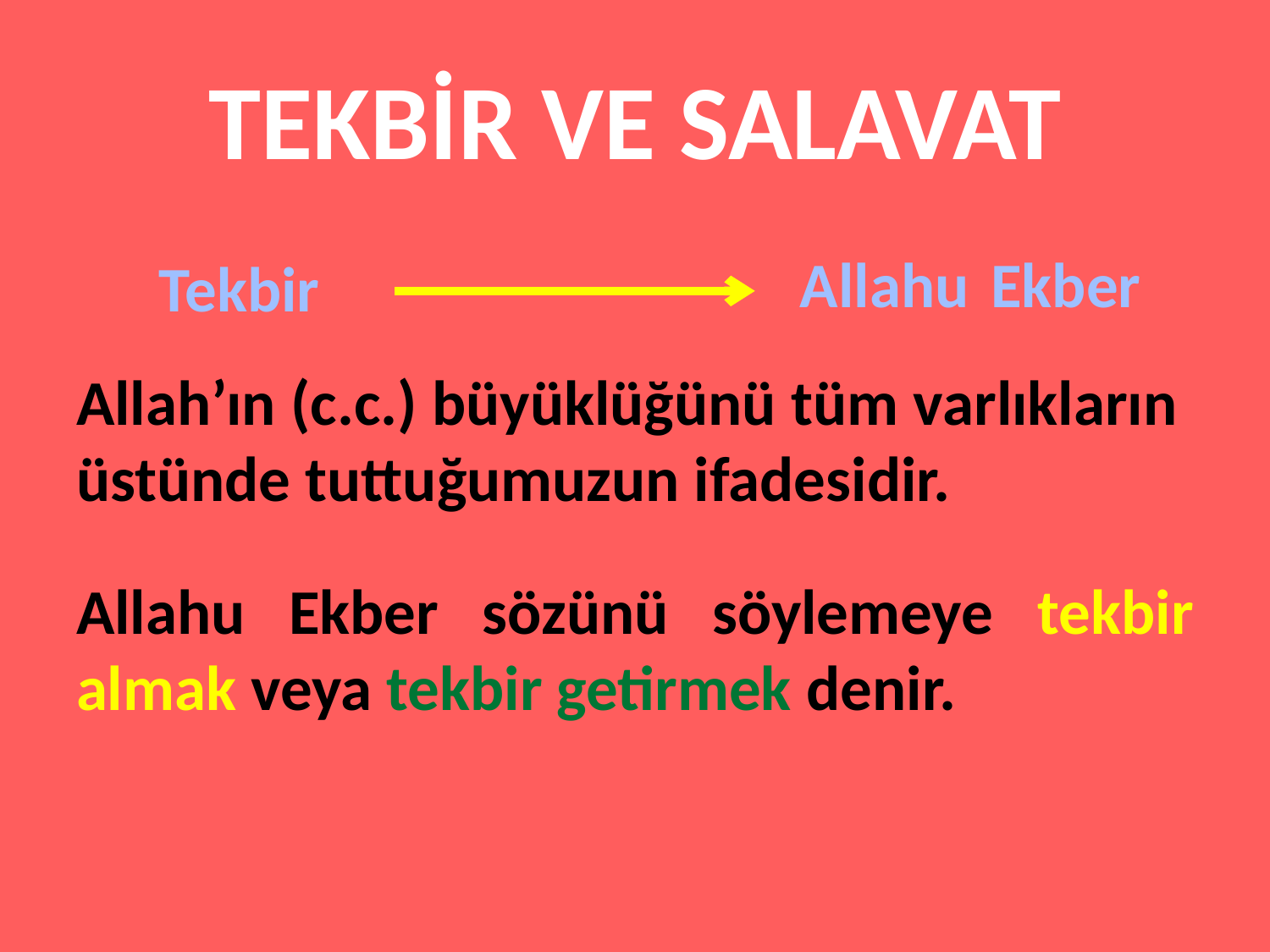

# TEKBİR VE SALAVAT
Allahu Ekber

Allah’ın (c.c.) büyüklüğünü tüm varlıkların  üstünde tuttuğumuzun ifadesidir.

Allahu Ekber sözünü söylemeye tekbir almak veya tekbir getirmek denir.
Tekbir